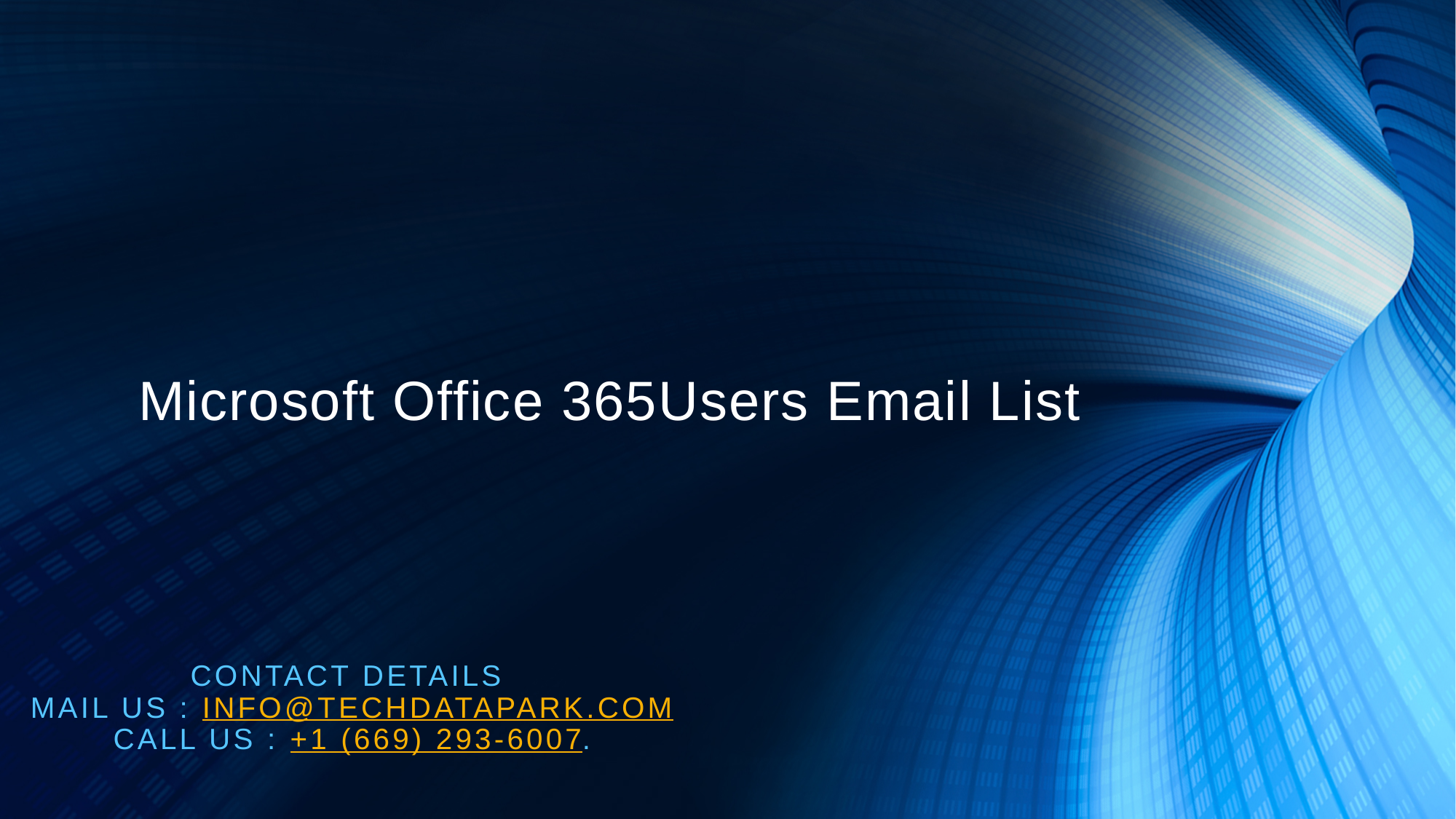

# Microsoft Office 365Users Email List
Contact Details
Mail Us : info@techdatapark.com
Call Us : +1 (669) 293-6007.